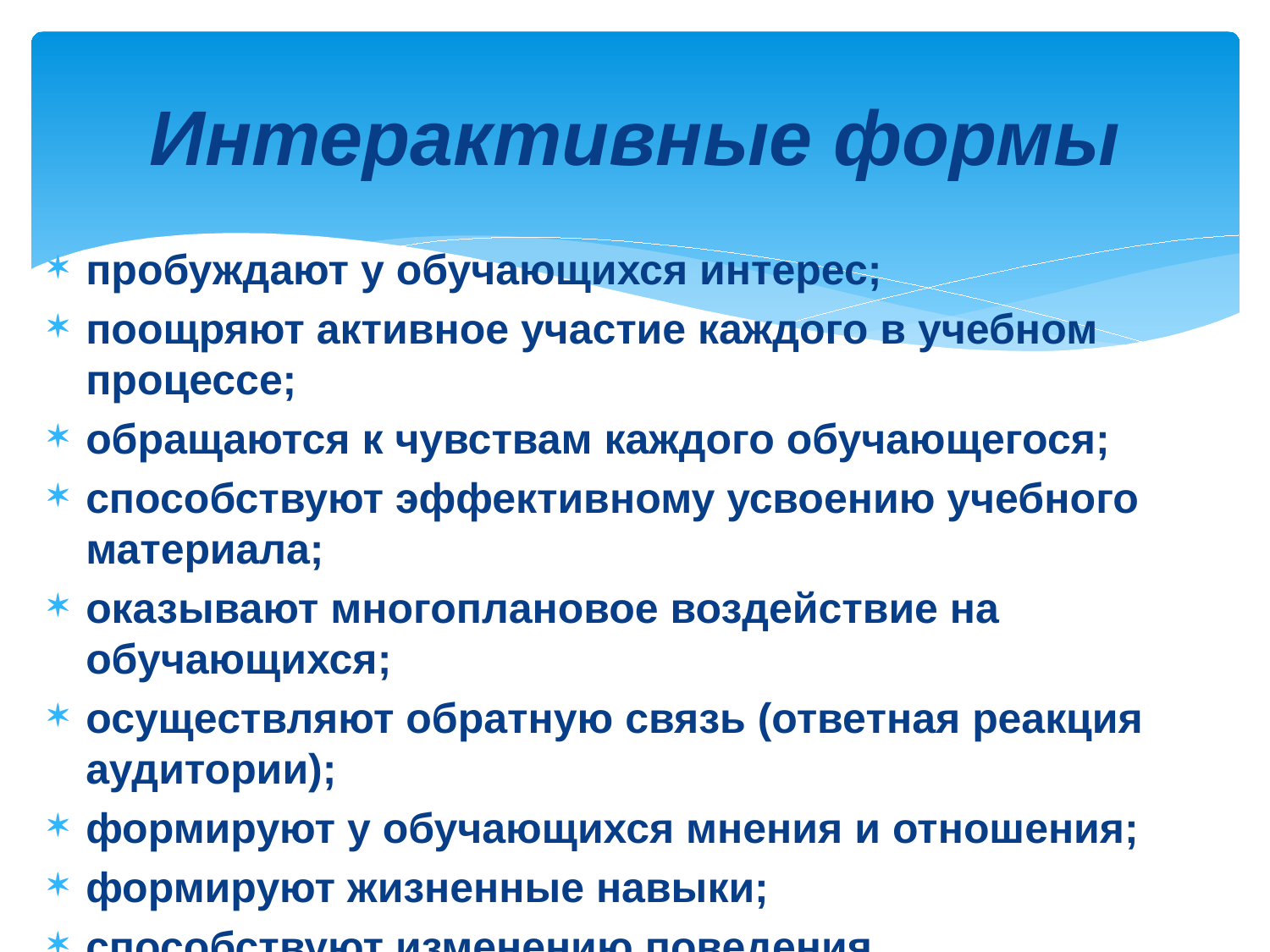

# Интерактивные формы
пробуждают у обучающихся интерес;
поощряют активное участие каждого в учебном процессе;
обращаются к чувствам каждого обучающегося;
способствуют эффективному усвоению учебного материала;
оказывают многоплановое воздействие на обучающихся;
осуществляют обратную связь (ответная реакция аудитории);
формируют у обучающихся мнения и отношения;
формируют жизненные навыки;
способствуют изменению поведения.